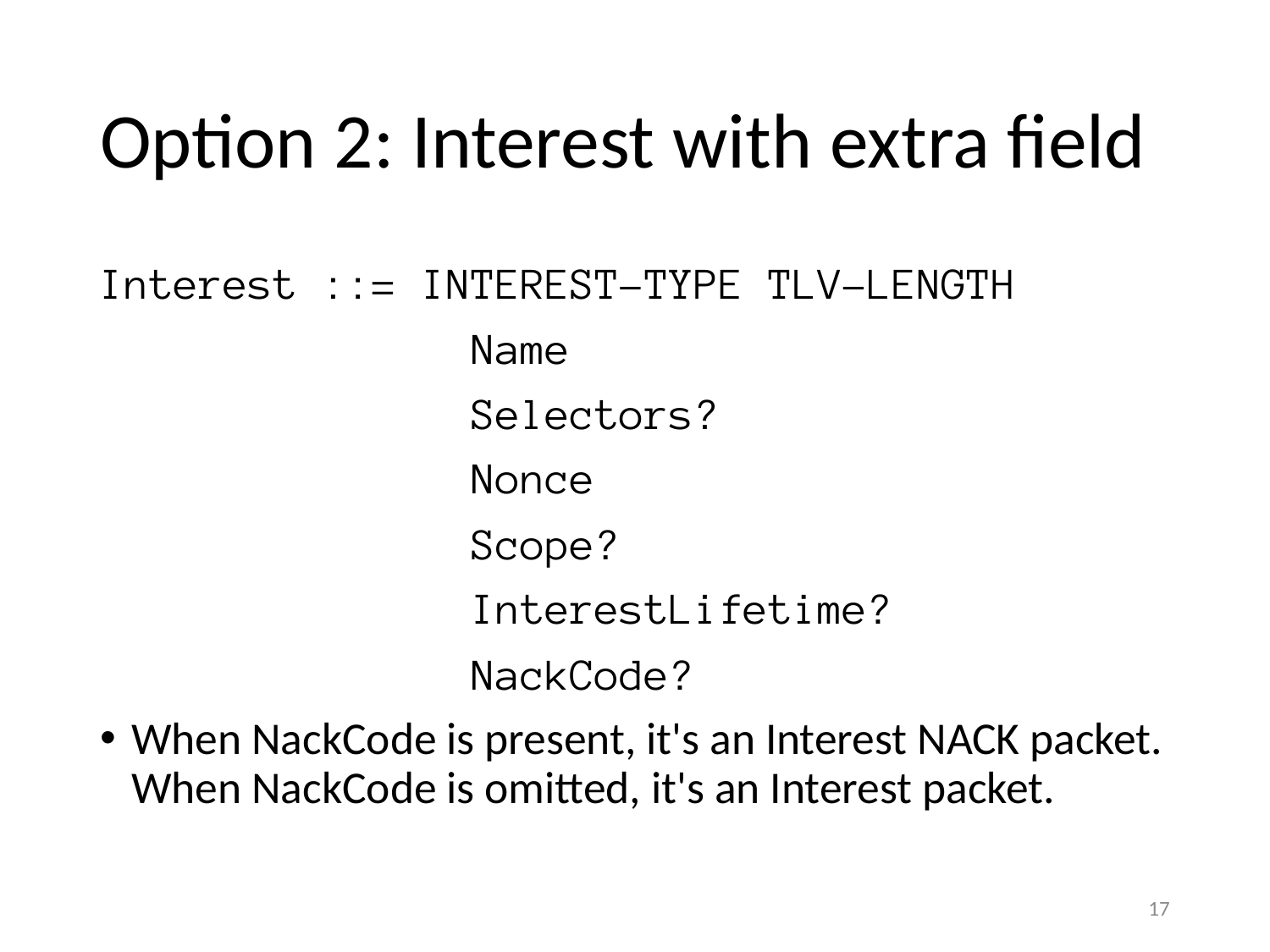

# Option 2: Interest with extra field
Interest ::= INTEREST-TYPE TLV-LENGTH
               Name
               Selectors?
               Nonce
               Scope?
               InterestLifetime?
               NackCode?
When NackCode is present, it's an Interest NACK packet.
When NackCode is omitted, it's an Interest packet.
17